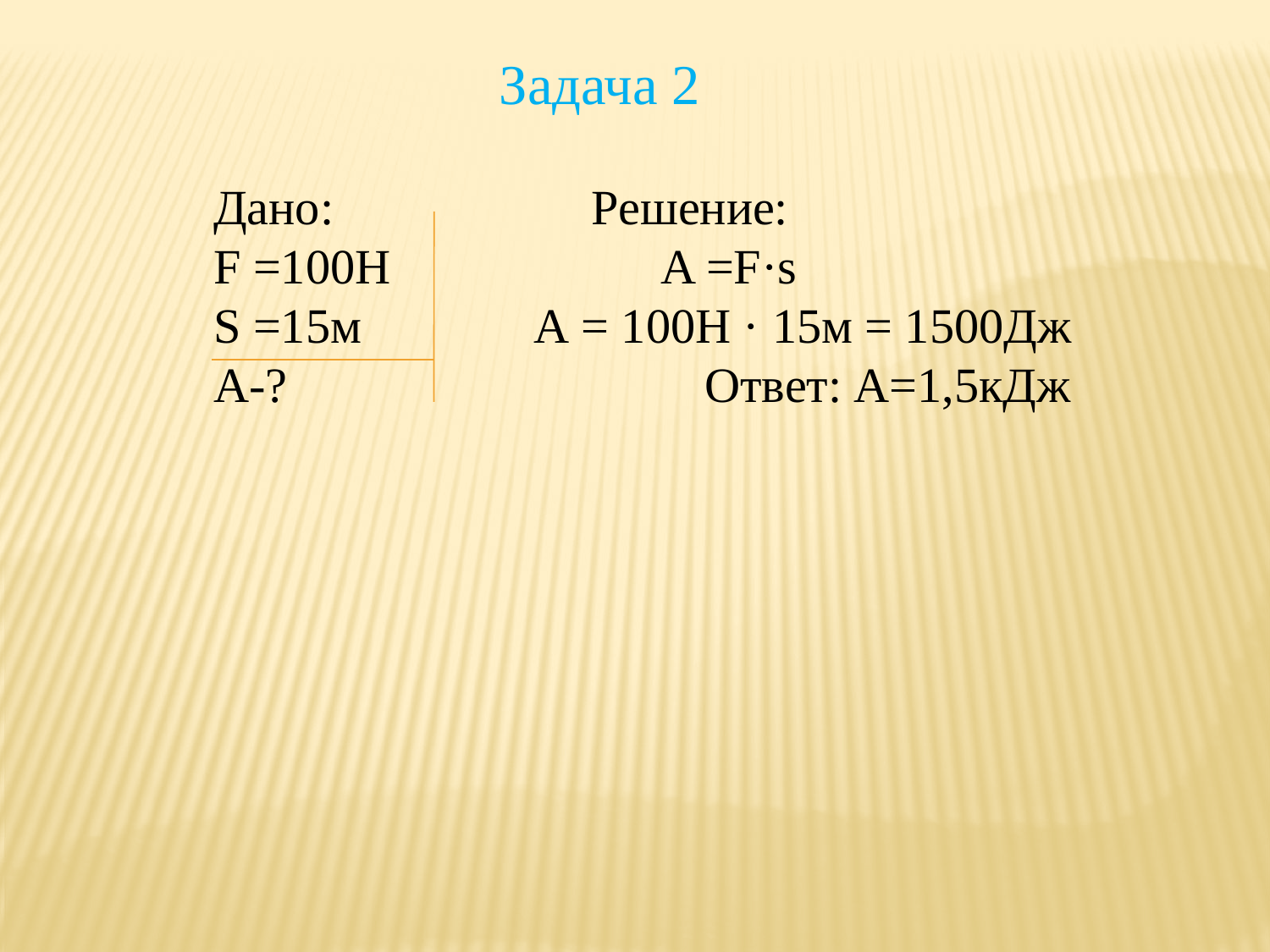

Задача 2
Дано:                     Решение:
F =100Н                      A =F·s
S =15м              А = 100Н · 15м = 1500Дж
А-?                                  Ответ: А=1,5кДж